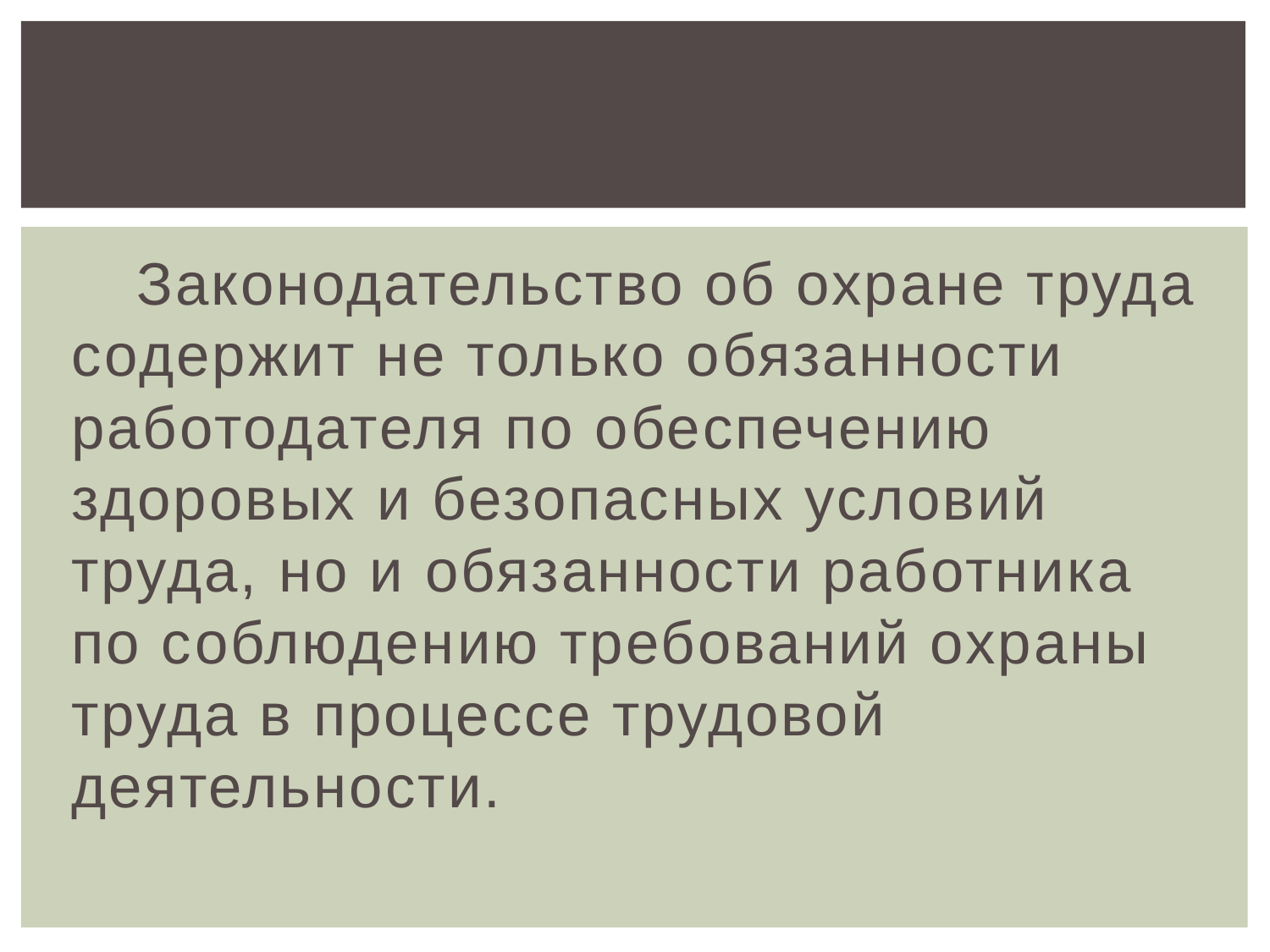

Законодательство об охране труда содержит не только обязанности работодателя по обеспечению здоровых и безопасных условий труда, но и обязанности работника по соблюдению требований охраны труда в процессе трудовой деятельности.